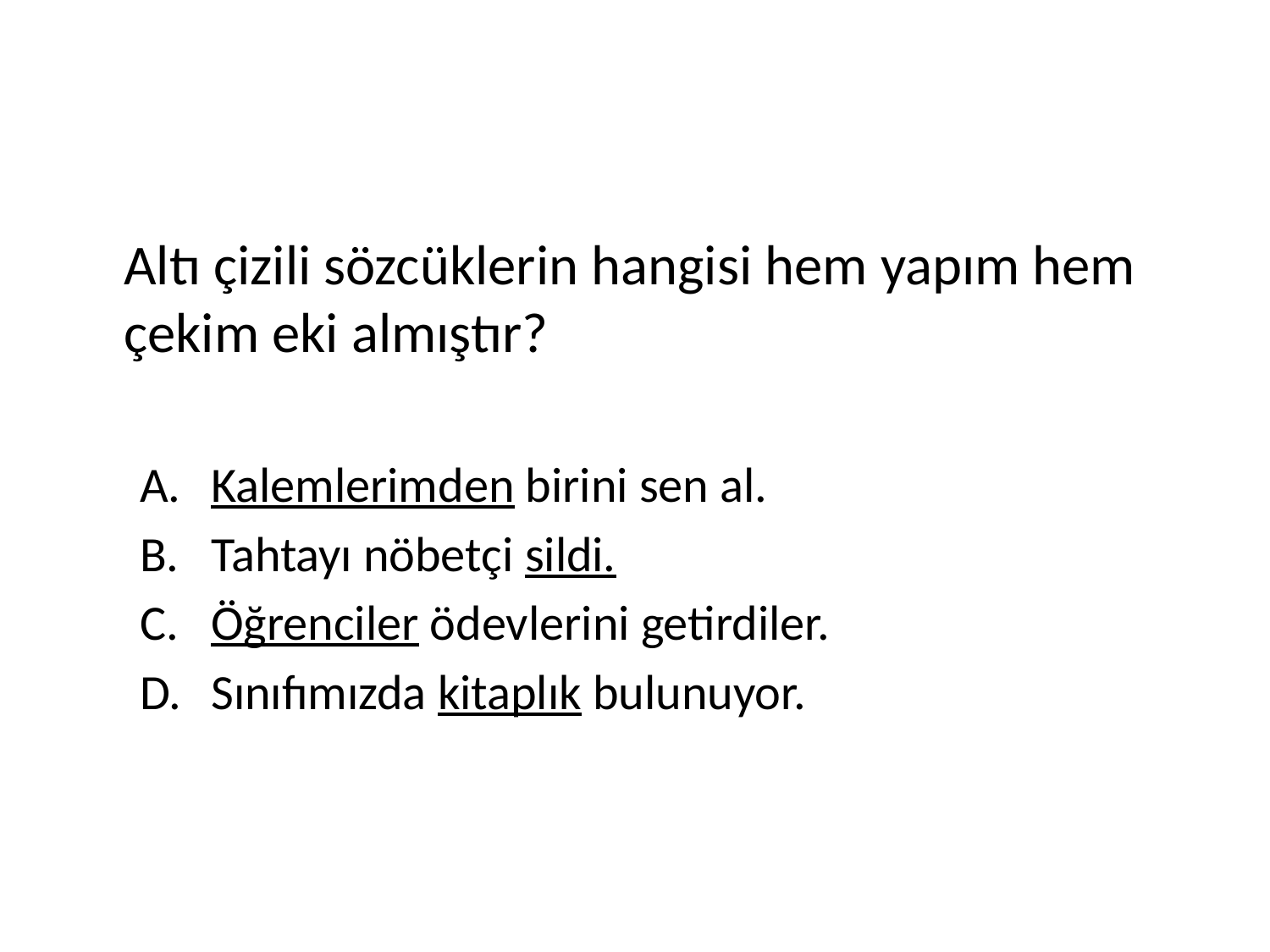

#
	Altı çizili sözcüklerin hangisi hem yapım hem çekim eki almıştır?

Kalemlerimden birini sen al.
Tahtayı nöbetçi sildi.
Öğrenciler ödevlerini getirdiler.
Sınıfımızda kitaplık bulunuyor.